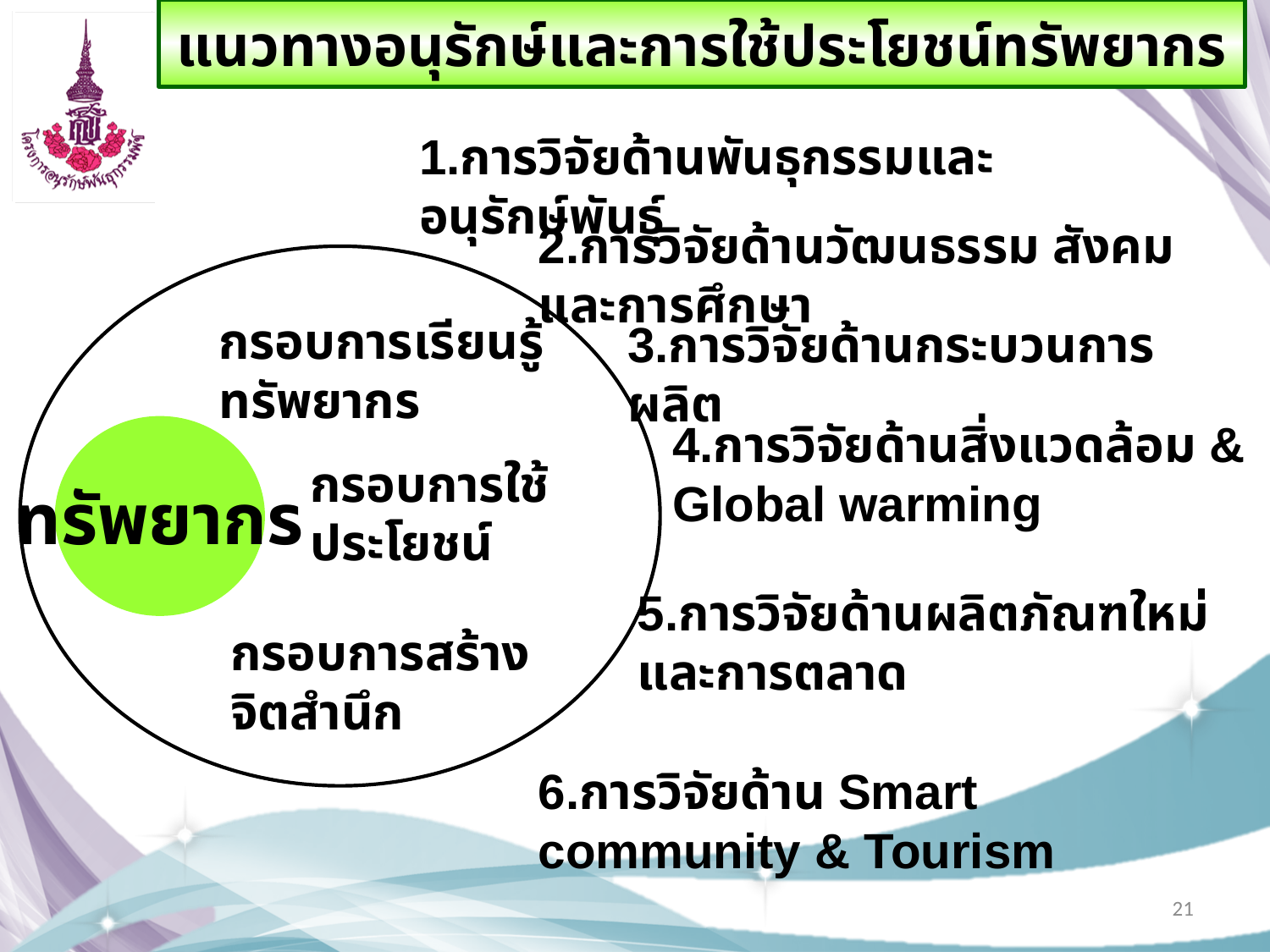

# แนวทางอนุรักษ์และการใช้ประโยชน์ทรัพยากร
1.การวิจัยด้านพันธุกรรมและอนุรักษ์พันธุ์
2.การวิจัยด้านวัฒนธรรม สังคมและการศึกษา

กรอบการเรียนรู้ทรัพยากร
3.การวิจัยด้านกระบวนการผลิต
4.การวิจัยด้านสิ่งแวดล้อม & Global warming
ทรัพยากร
กรอบการใช้ประโยชน์
5.การวิจัยด้านผลิตภัณฑใหม่และการตลาด
กรอบการสร้างจิตสำนึก
6.การวิจัยด้าน Smart community & Tourism
21